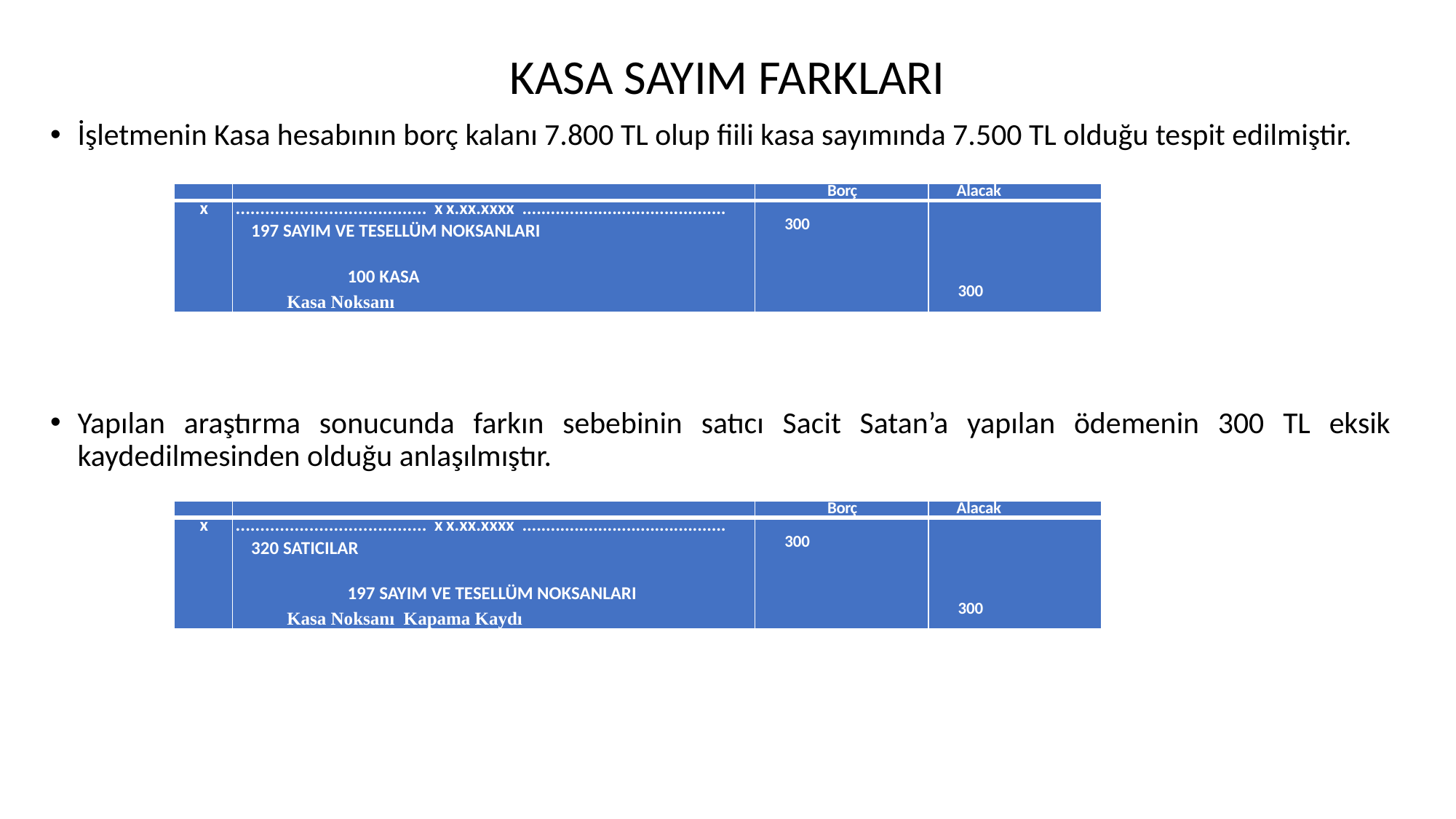

# KASA SAYIM FARKLARI
İşletmenin Kasa hesabının borç kalanı 7.800 TL olup fiili kasa sayımında 7.500 TL olduğu tespit edilmiştir.

Yapılan araştırma sonucunda farkın sebebinin satıcı Sacit Satan’a yapılan ödemenin 300 TL eksik kaydedilmesinden olduğu anlaşılmıştır.
|  |  | Borç | Alacak |
| --- | --- | --- | --- |
| x | ....................................... xx.xx.xxxx ........................................... 197 SAYIM VE TESELLÜM NOKSANLARI 100 KASA Kasa Noksanı | 300 | 300 |
|  |  | Borç | Alacak |
| --- | --- | --- | --- |
| x | ....................................... xx.xx.xxxx ........................................... 320 SATICILAR 197 SAYIM VE TESELLÜM NOKSANLARI Kasa Noksanı Kapama Kaydı | 300 | 300 |